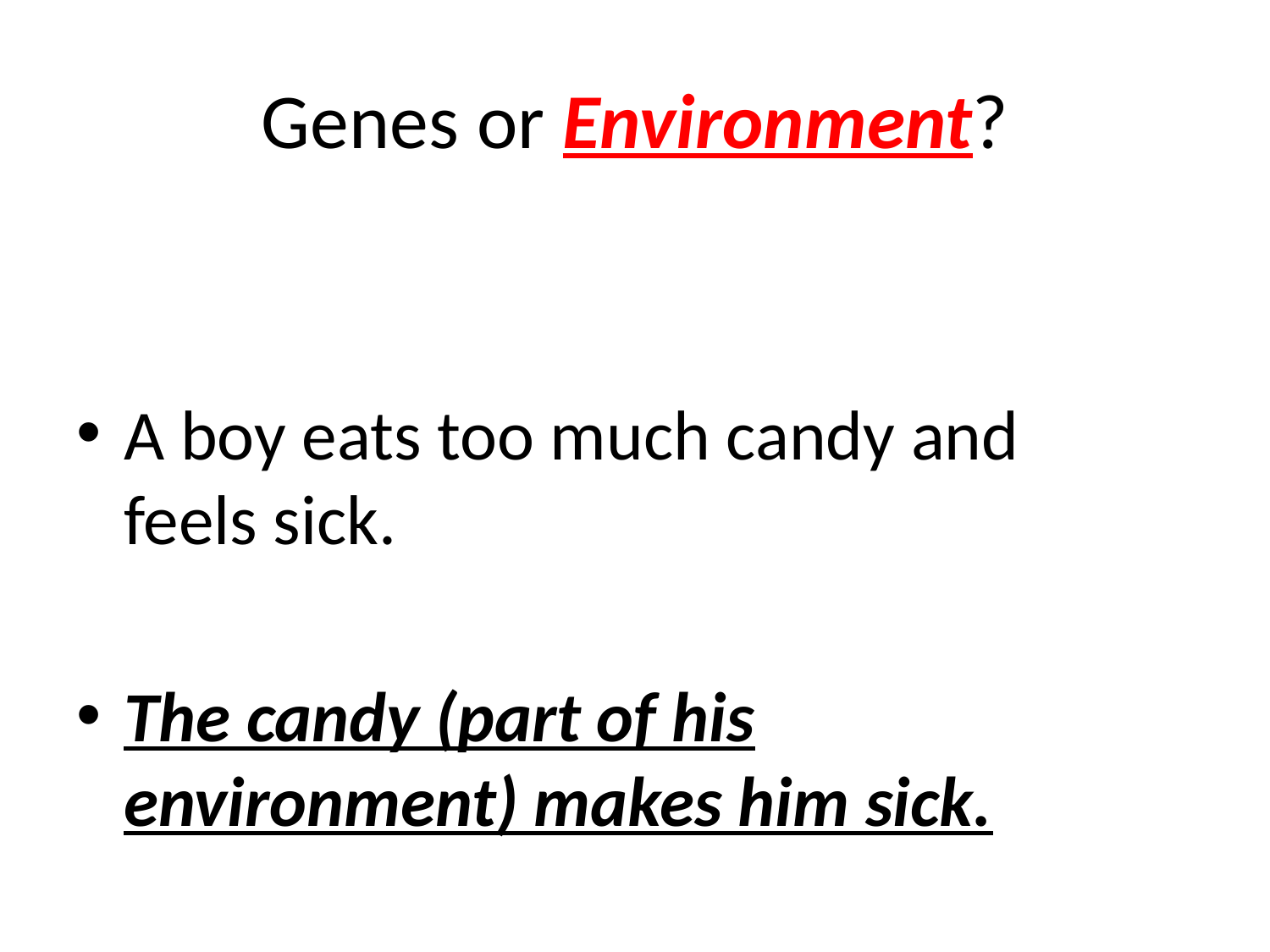

# Genes or Environment?

A boy eats too much candy and feels sick.

The candy (part of his environment) makes him sick.